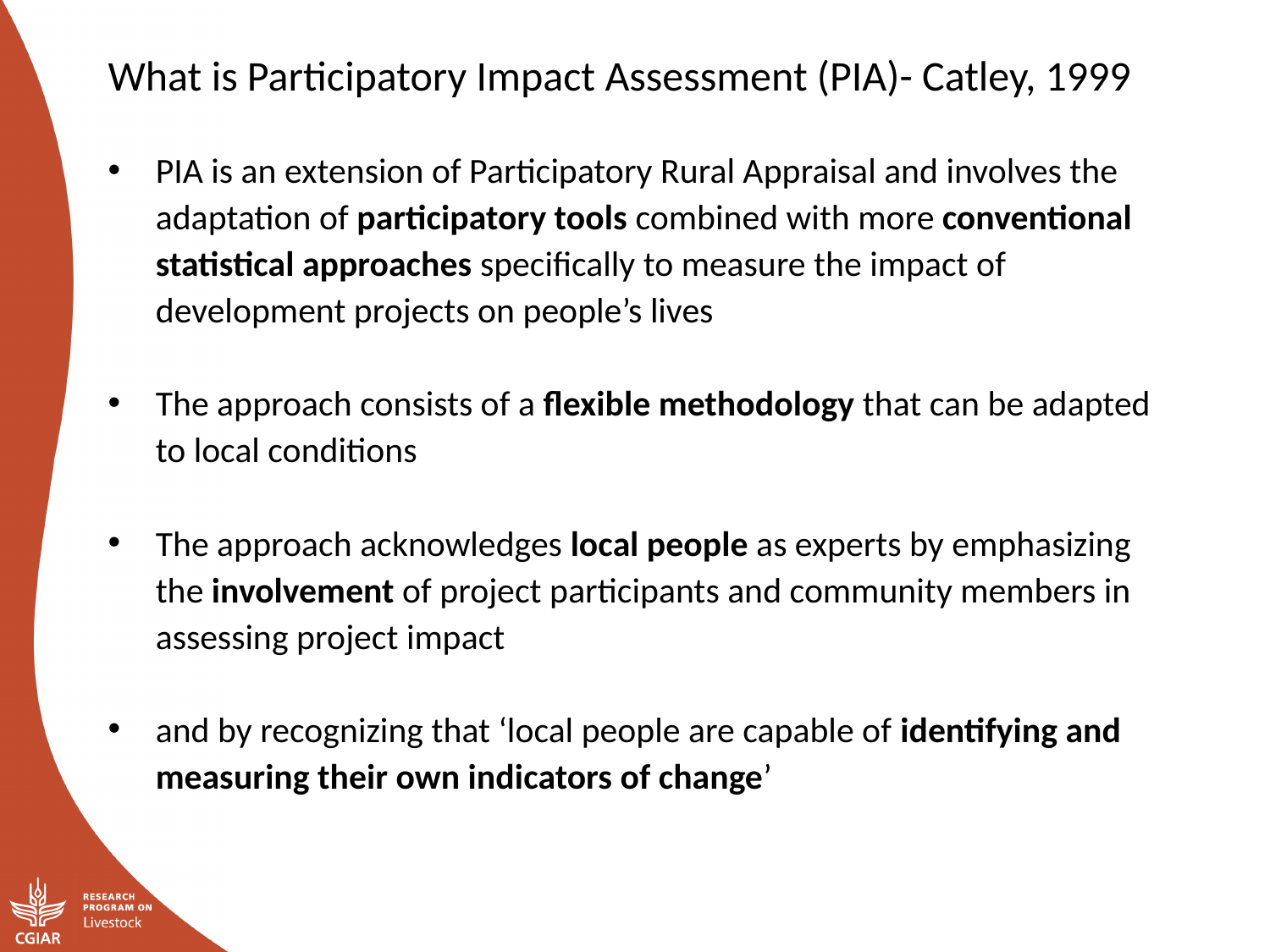

What is Participatory Impact Assessment (PIA)- Catley, 1999

PIA is an extension of Participatory Rural Appraisal and involves the adaptation of participatory tools combined with more conventional statistical approaches specifically to measure the impact of development projects on people’s lives

The approach consists of a flexible methodology that can be adapted to local conditions

The approach acknowledges local people as experts by emphasizing the involvement of project participants and community members in assessing project impact

and by recognizing that ‘local people are capable of identifying and measuring their own indicators of change’